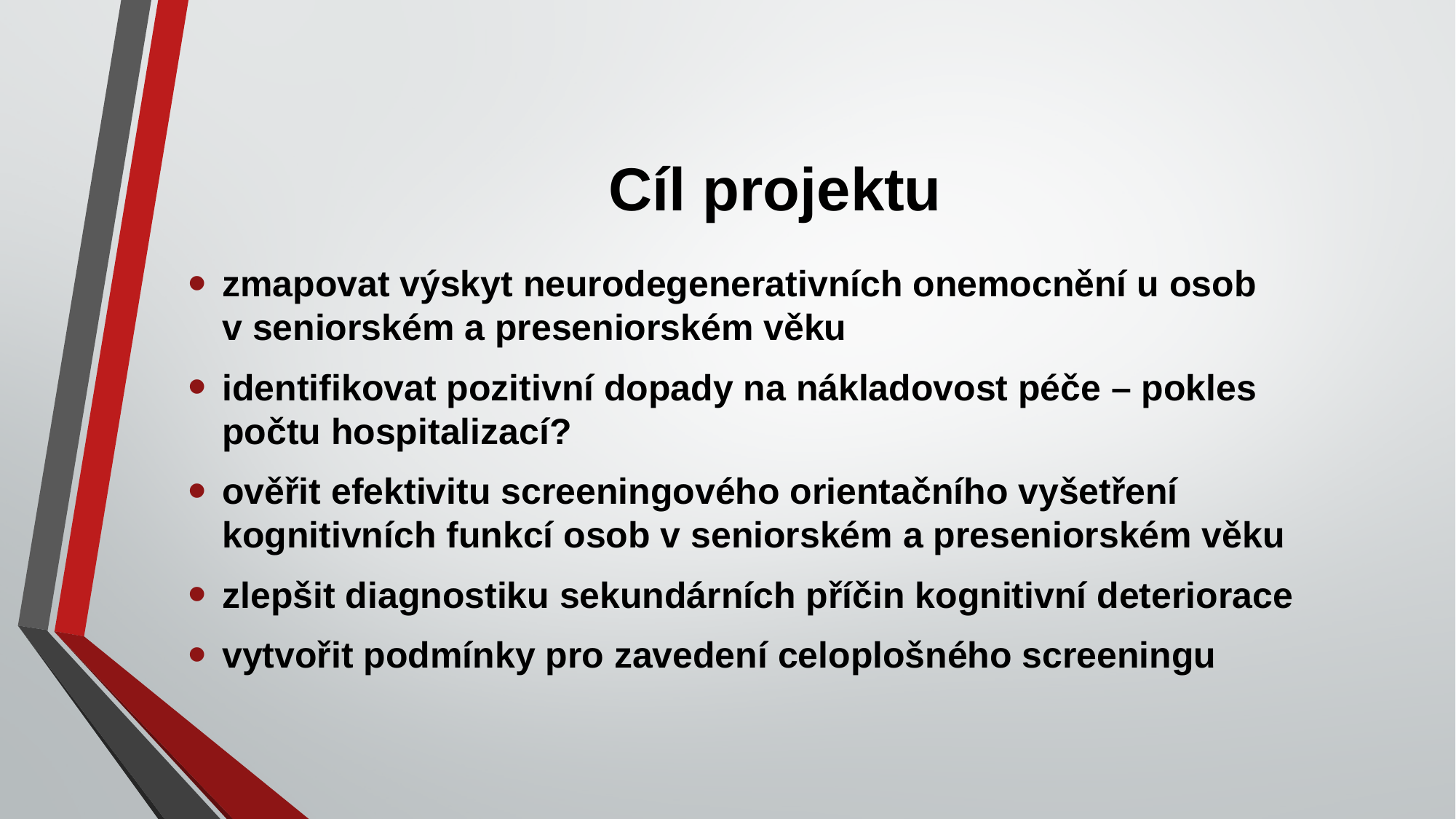

# Cíl projektu
zmapovat výskyt neurodegenerativních onemocnění u osob v seniorském a preseniorském věku
identifikovat pozitivní dopady na nákladovost péče – pokles počtu hospitalizací?
ověřit efektivitu screeningového orientačního vyšetření kognitivních funkcí osob v seniorském a preseniorském věku
zlepšit diagnostiku sekundárních příčin kognitivní deteriorace
vytvořit podmínky pro zavedení celoplošného screeningu